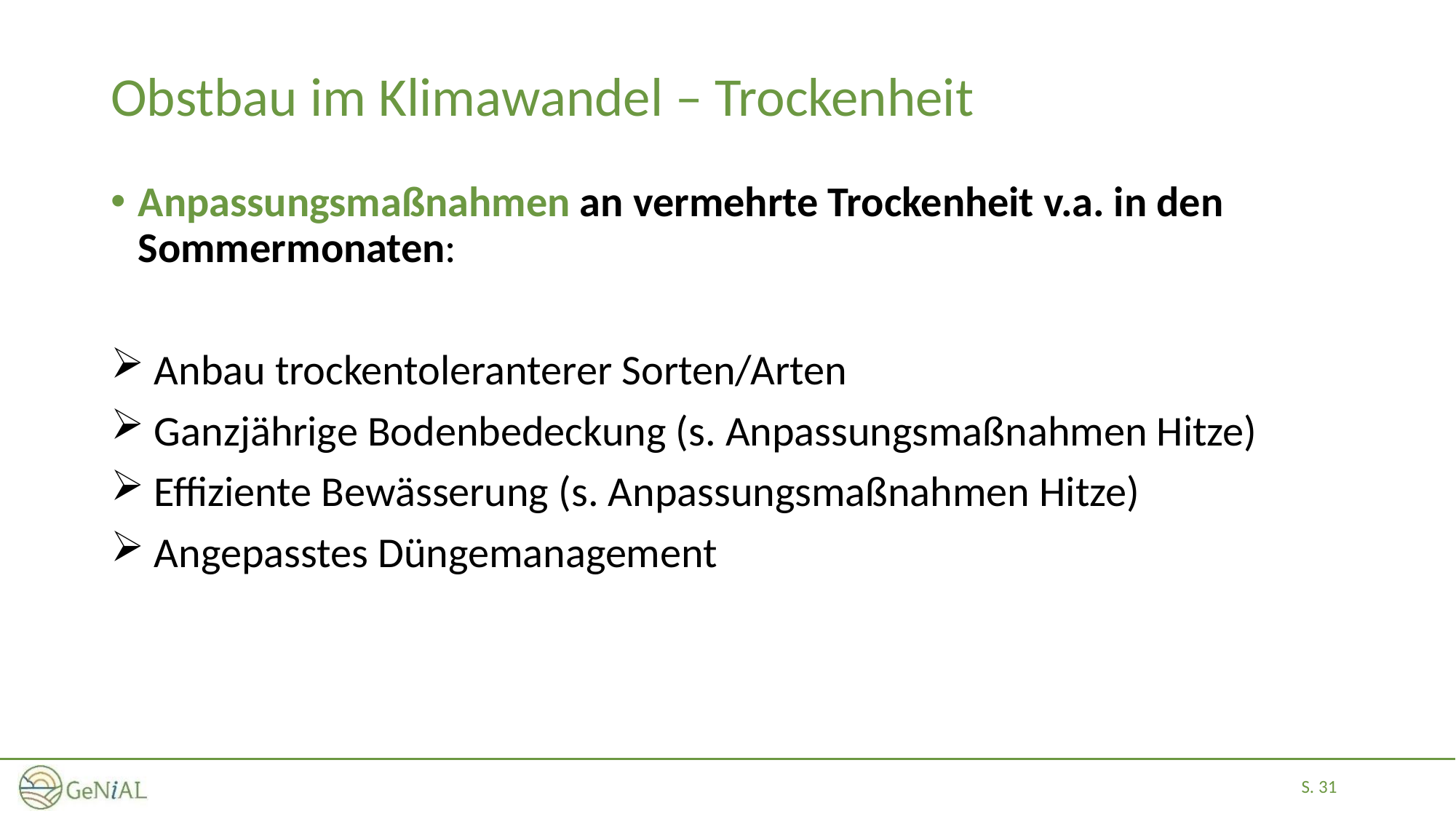

# Obstbau im Klimawandel – Trockenheit
Anpassungsmaßnahmen an vermehrte Trockenheit v.a. in den Sommermonaten:

 Anbau trockentoleranterer Sorten/Arten
 Ganzjährige Bodenbedeckung (s. Anpassungsmaßnahmen Hitze)
 Effiziente Bewässerung (s. Anpassungsmaßnahmen Hitze)
 Angepasstes Düngemanagement